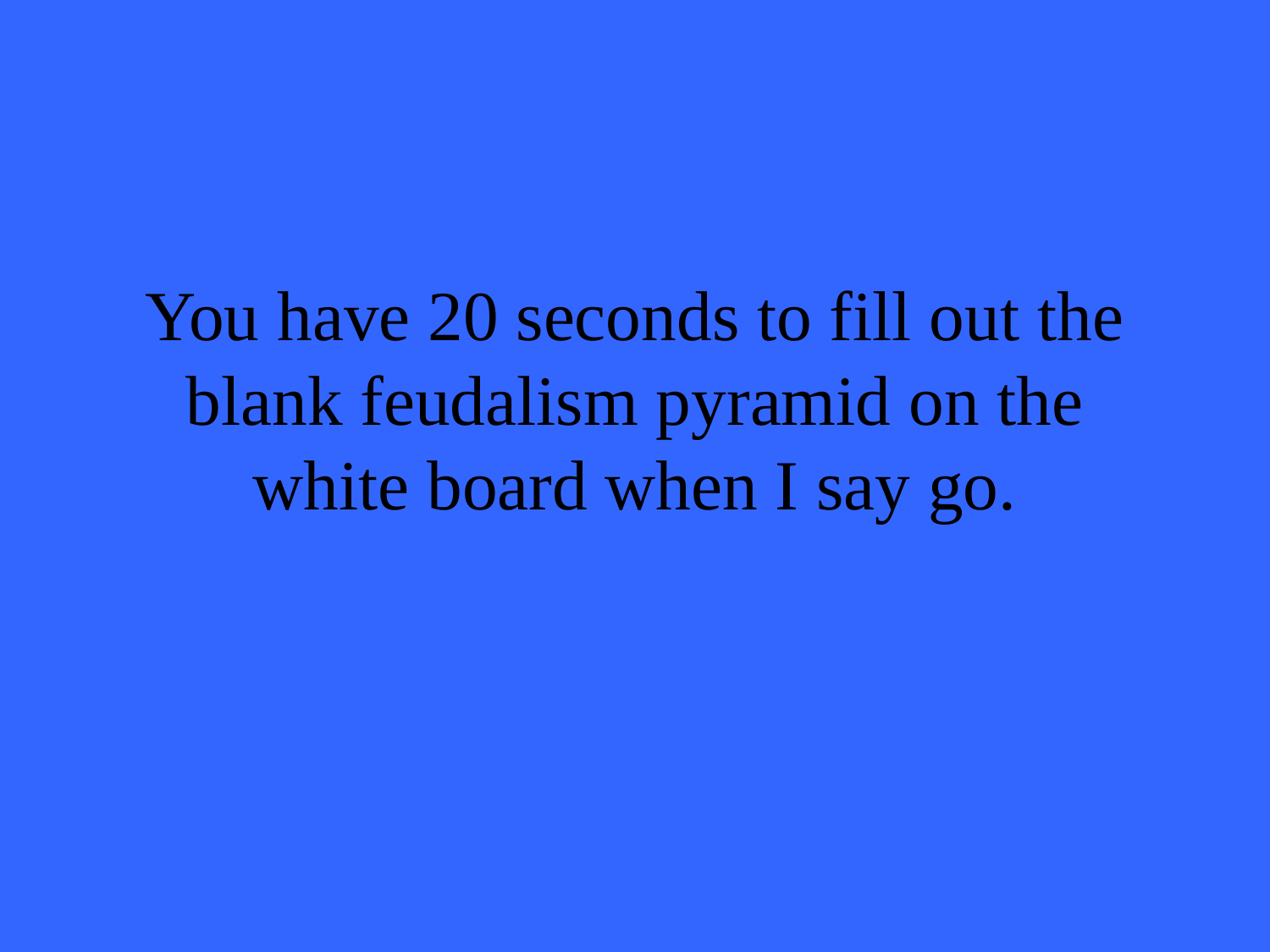

# You have 20 seconds to fill out the blank feudalism pyramid on the white board when I say go.